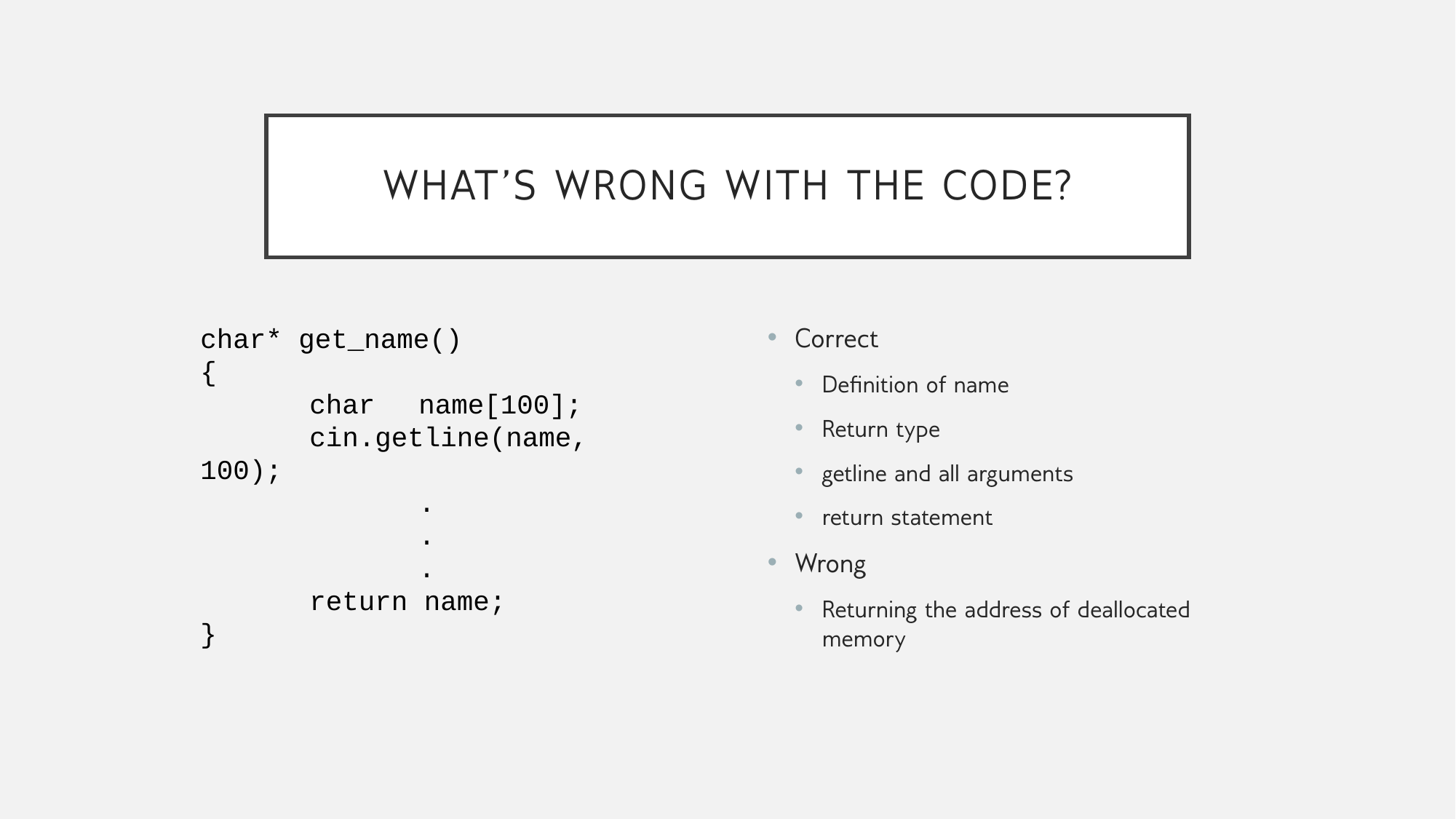

# What’s Wrong With The Code?
Correct
Definition of name
Return type
getline and all arguments
return statement
Wrong
Returning the address of deallocated memory
char* get_name()
{
	char	name[100];
	cin.getline(name, 100);
		.
		.
		.
	return name;
}